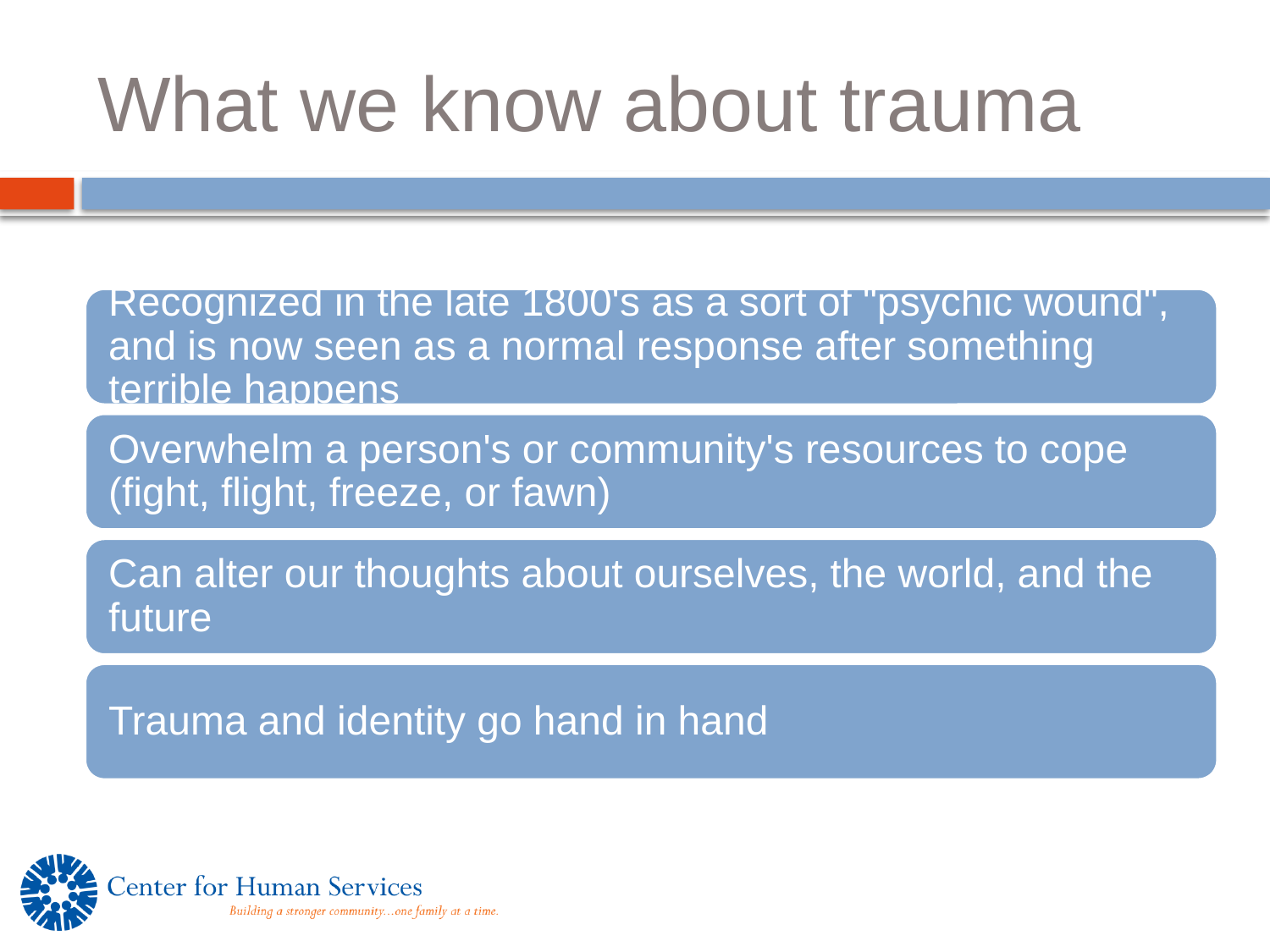

# What we know about trauma
Recognized in the late 1800's as a sort of "psychic wound", and is now seen as a normal response after something terrible happens
Overwhelm a person's or community's resources to cope (fight, flight, freeze, or fawn)
Can alter our thoughts about ourselves, the world, and the future
Trauma and identity go hand in hand